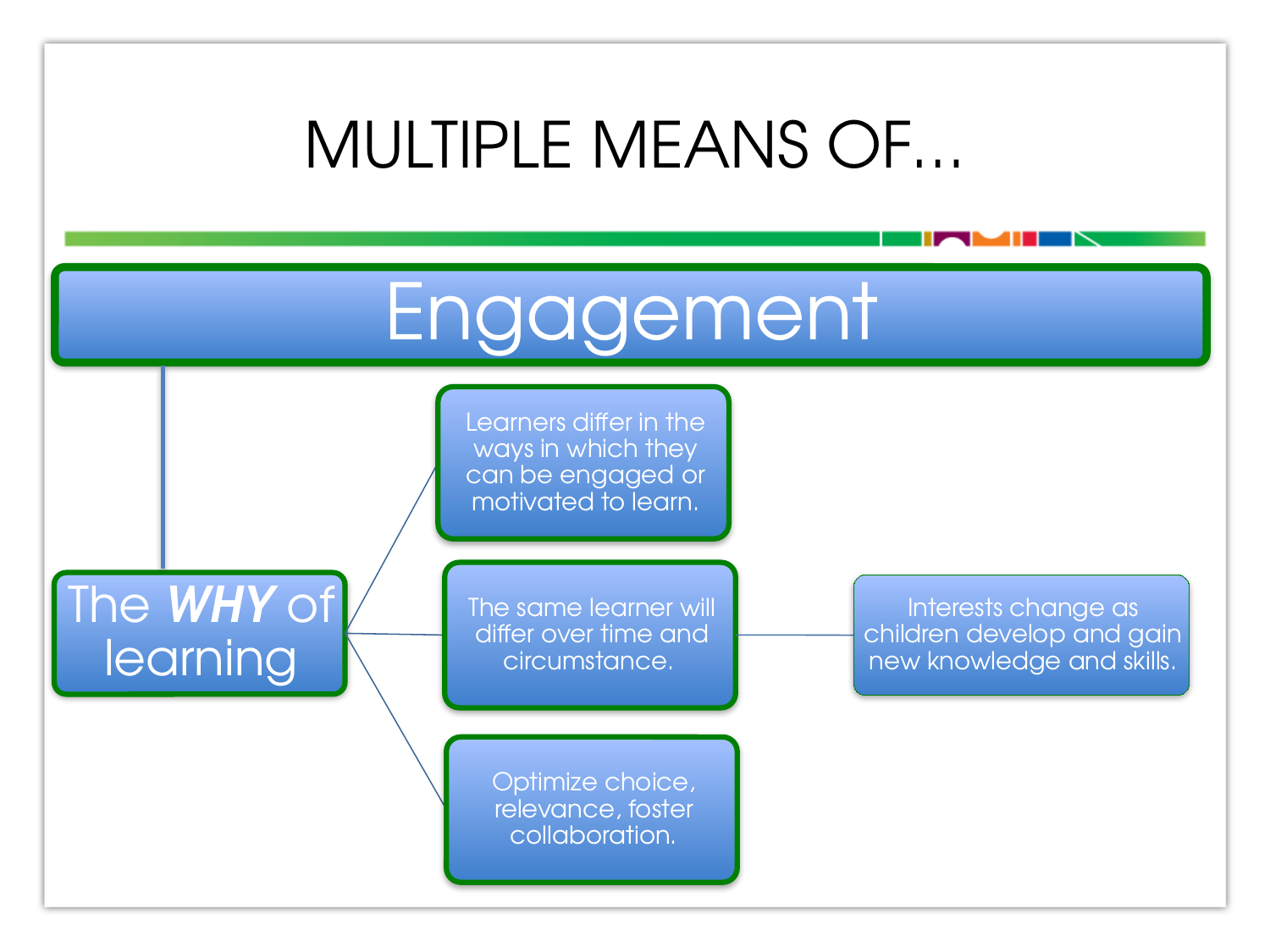

# Multiple means of…
Engagement
The WHY of learning

Learners differ in the ways in which they can be engaged or motivated to learn.

The same learner will differ over time and circumstance.

Interests change as children develop and gain new knowledge and skills.

Optimize choice, relevance, foster collaboration.